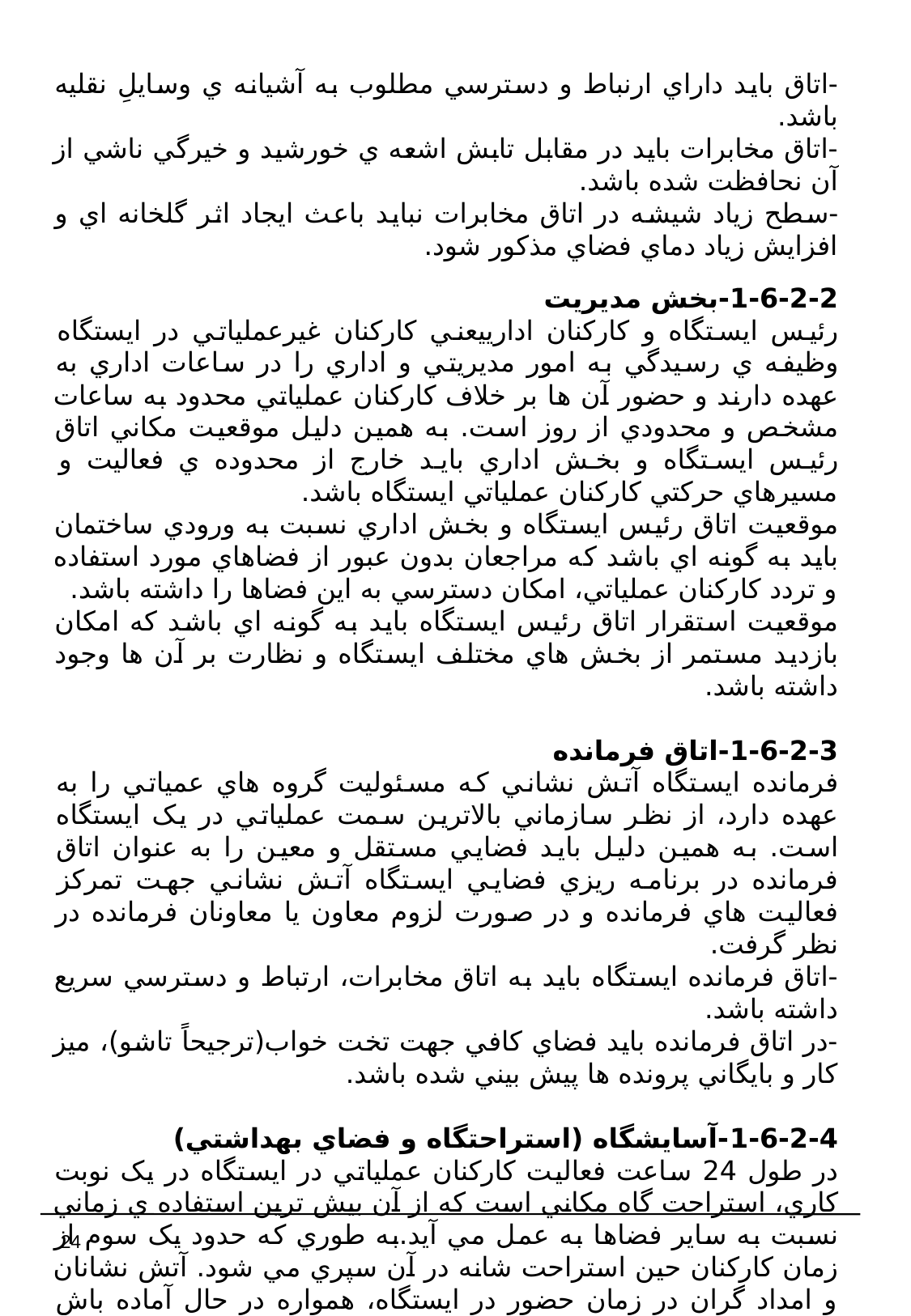

-اتاق بايد داراي ارنباط و دسترسي مطلوب به آشيانه ي وسايلِ نقليه باشد.
-اتاق مخابرات بايد در مقابل تابش اشعه ي خورشيد و خيرگي ناشي از آن نحافظت شده باشد.
-سطح زياد شيشه در اتاق مخابرات نبايد باعث ايجاد اثر گلخانه اي و افزايش زياد دماي فضاي مذکور شود.

1-6-2-2-بخش مديريت
رئيس ايستگاه و کارکنان ادارييعني کارکنان غيرعملياتي در ايستگاه وظيفه ي رسيدگي به امور مديريتي و اداري را در ساعات اداري به عهده دارند و حضور آن ها بر خلاف کارکنان عملياتي محدود به ساعات مشخص و محدودي از روز است. به همين دليل موقعيت مکاني اتاق رئيس ايستگاه و بخش اداري بايد خارج از محدوده ي فعاليت و مسيرهاي حرکتي کارکنان عملياتي ايستگاه باشد.
موقعيت اتاق رئيس ايستگاه و بخش اداري نسبت به ورودي ساختمان بايد به گونه اي باشد که مراجعان بدون عبور از فضاهاي مورد استفاده و تردد کارکنان عملياتي، امکان دسترسي به اين فضاها را داشته باشد.
موقعيت استقرار اتاق رئيس ايستگاه بايد به گونه اي باشد که امکان بازديد مستمر از بخش هاي مختلف ايستگاه و نظارت بر آن ها وجود داشته باشد.

1-6-2-3-اتاق فرمانده
فرمانده ايستگاه آتش نشاني که مسئوليت گروه هاي عمياتي را به عهده دارد، از نظر سازماني بالاترين سمت عملياتي در يک ايستگاه است. به همين دليل بايد فضايي مستقل و معين را به عنوان اتاق فرمانده در برنامه ريزي فضايي ايستگاه آتش نشاني جهت تمرکز فعاليت هاي فرمانده و در صورت لزوم معاون يا معاونان فرمانده در نظر گرفت.
-اتاق فرمانده ايستگاه بايد به اتاق مخابرات، ارتباط و دسترسي سريع داشته باشد.
-در اتاق فرمانده بايد فضاي کافي جهت تخت خواب(ترجيحاً تاشو)، ميز کار و بايگاني پرونده ها پيش بيني شده باشد.

1-6-2-4-آسايشگاه (استراحتگاه و فضاي بهداشتي)
در طول 24 ساعت فعاليت کارکنان عملياتي در ايستگاه در يک نوبت کاري، استراحت گاه مکاني است که از آن بيش ترين استفاده ي زماني نسبت به ساير فضاها به عمل مي آيد.به طوري که حدود يک سوم از زمان کارکنان حين استراحت شانه در آن سپري مي شود. آتش نشانان و امداد گران در زمان حضور در ايستگاه، همواره در حال آماده باش کامل و در زمان عمليات همواره در معرض خطر و آسيب ديدگي جدي ناشي از حوادث مختلف هستند؛ که اين موضوع موجب افزايش مضاعف فشار عصبي و رواني بر آن ها مي شود. اضطراب و تنش بسيار زياد شغلي، ايجاد فضايي مناسب و مطبوع جهت استراحت کامل و بدون مزاحمت آنان را ضروري مي سازد. تأمين چنين فضايي کاهش نسبي تنش و اضطراب و افزايش کيفيت کار را در بر خواهد داشت.

24